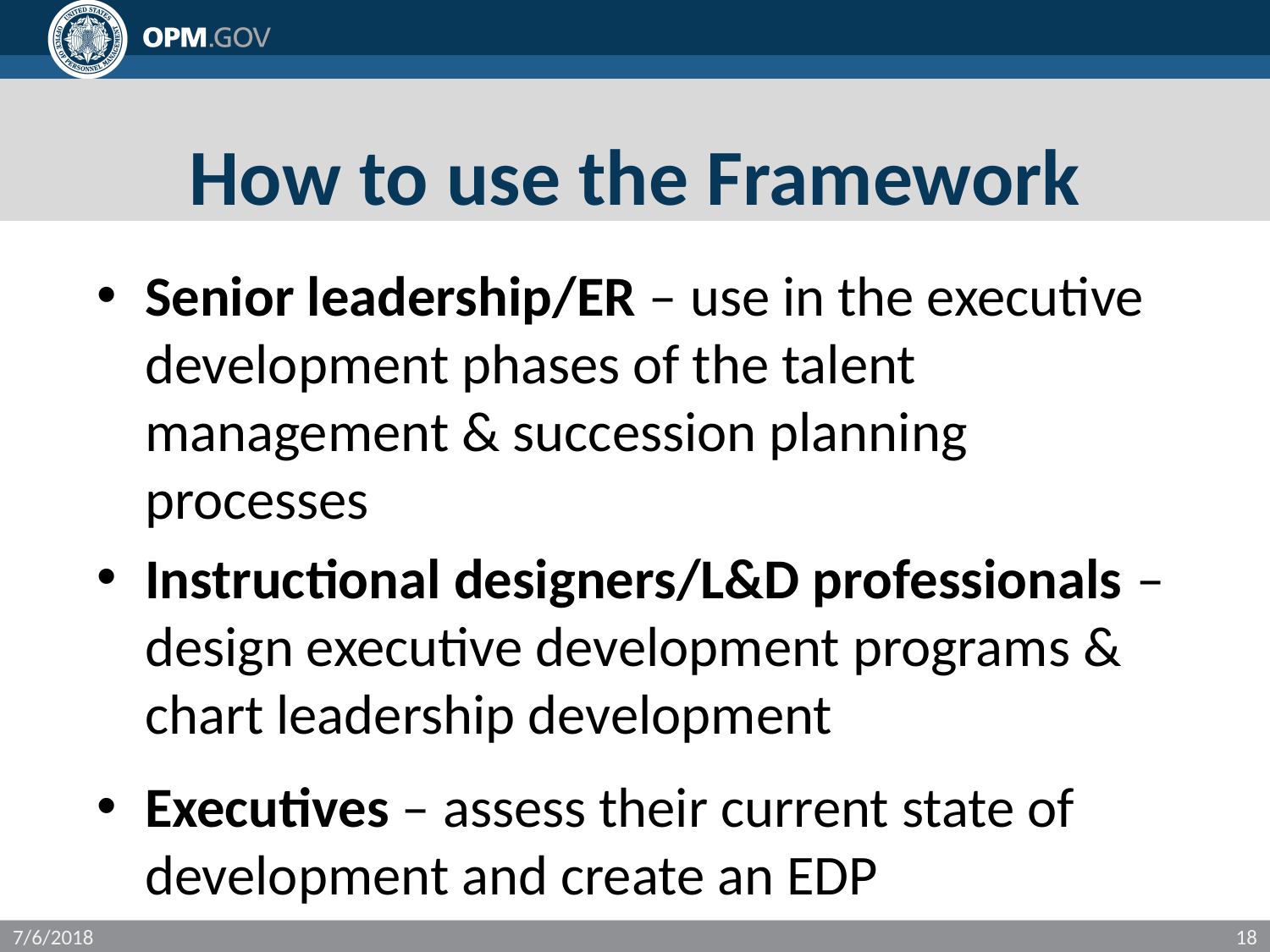

# How to use the Framework
Senior leadership/ER – use in the executive development phases of the talent management & succession planning processes
Instructional designers/L&D professionals – design executive development programs & chart leadership development

Executives – assess their current state of development and create an EDP
7/6/2018
18